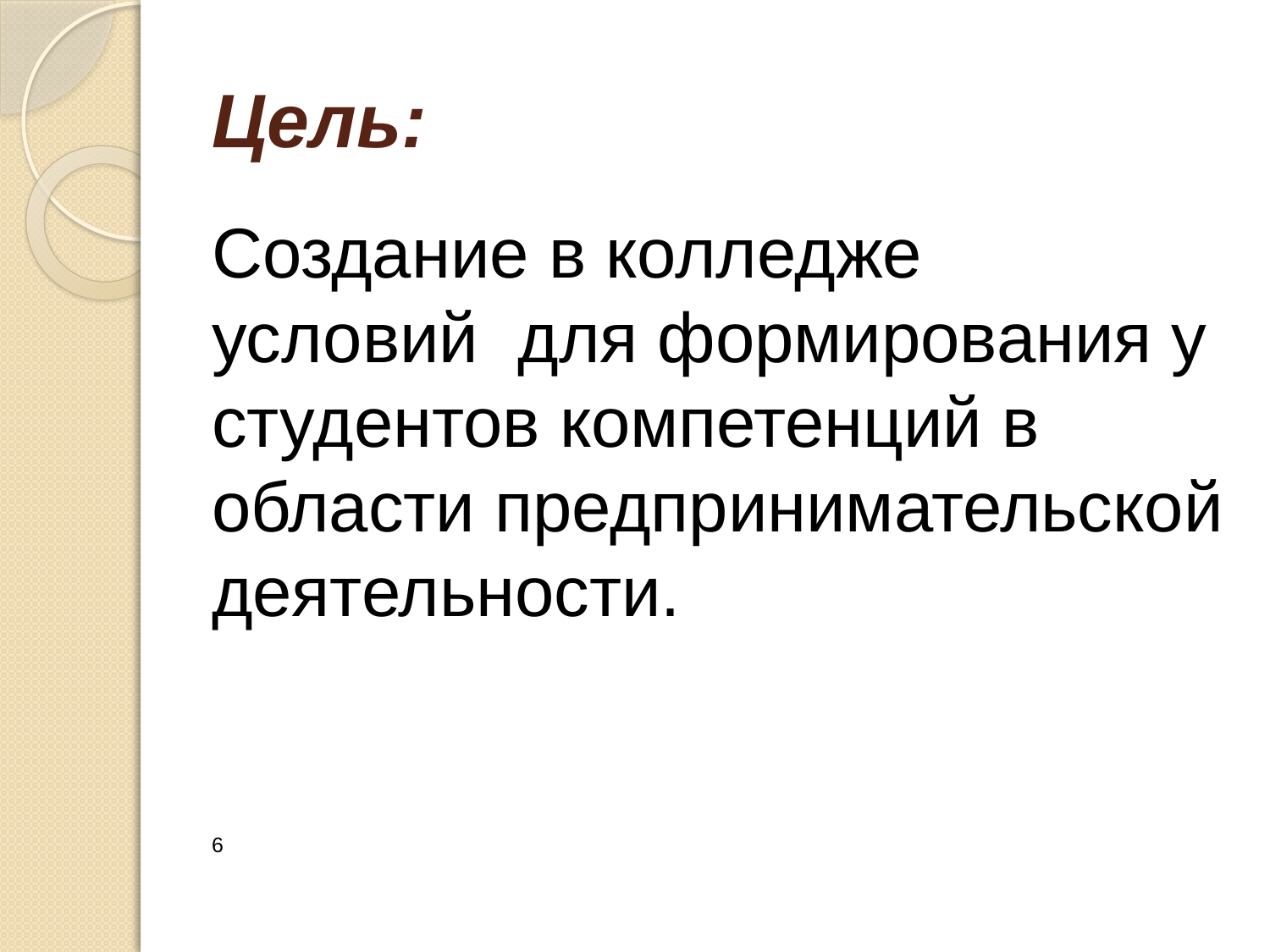

# Цель:
Создание в колледже  условий  для формирования у студентов компетенций в области предпринимательской деятельности.

6